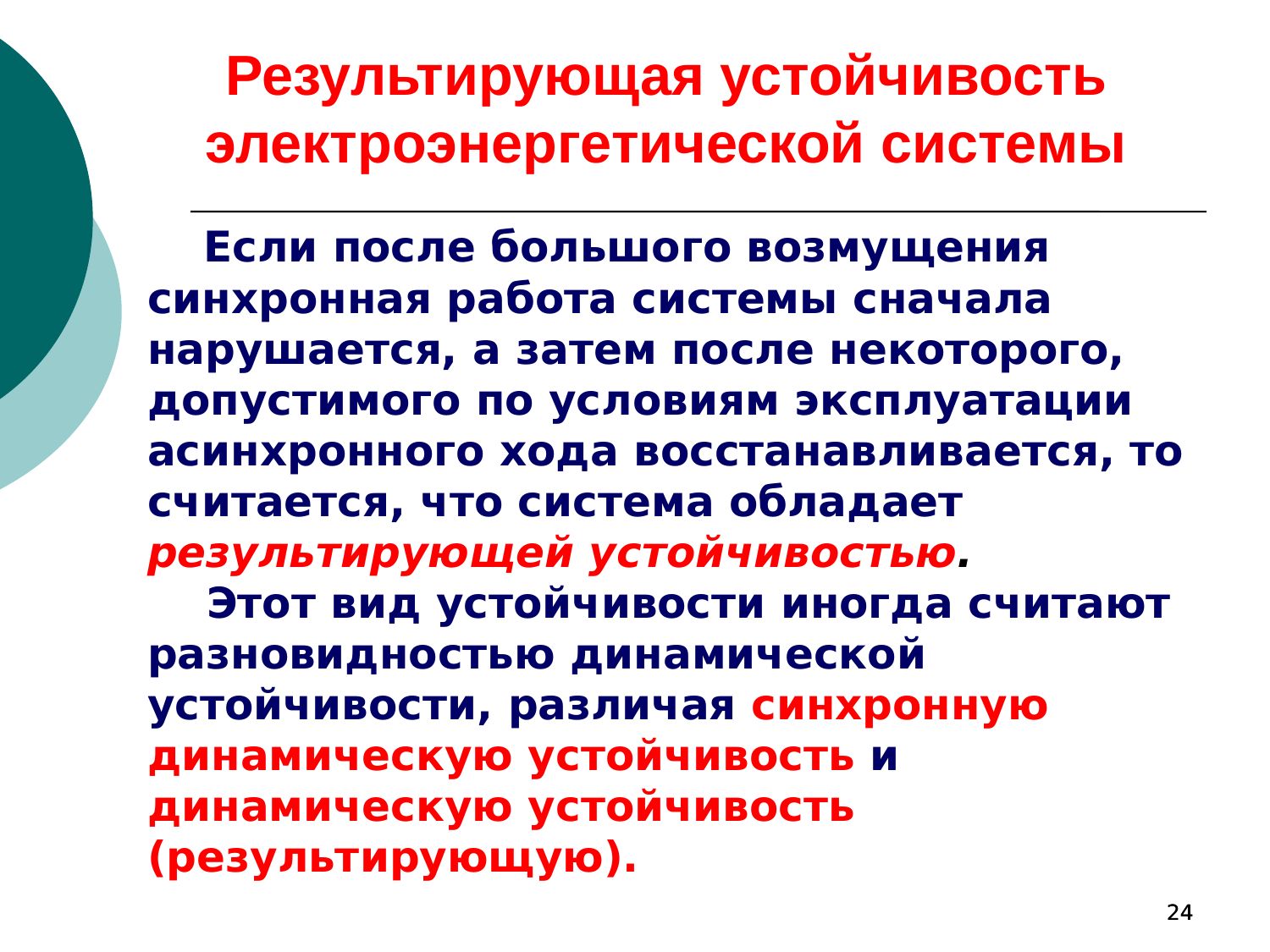

Результирующая устойчивость электроэнергетической системы
     Если после большого возмущения синхронная работа системы сначала нарушается, а затем после некоторого, допустимого по условиям эксплуатации асинхронного хода восстанавливается, то считается, что система обладает результирующей устойчивостью.
    Этот вид устойчивости иногда считают разновидностью динамической устойчивости, различая синхронную динамическую устойчивость и динамическую устойчивость (результирующую).
24
24